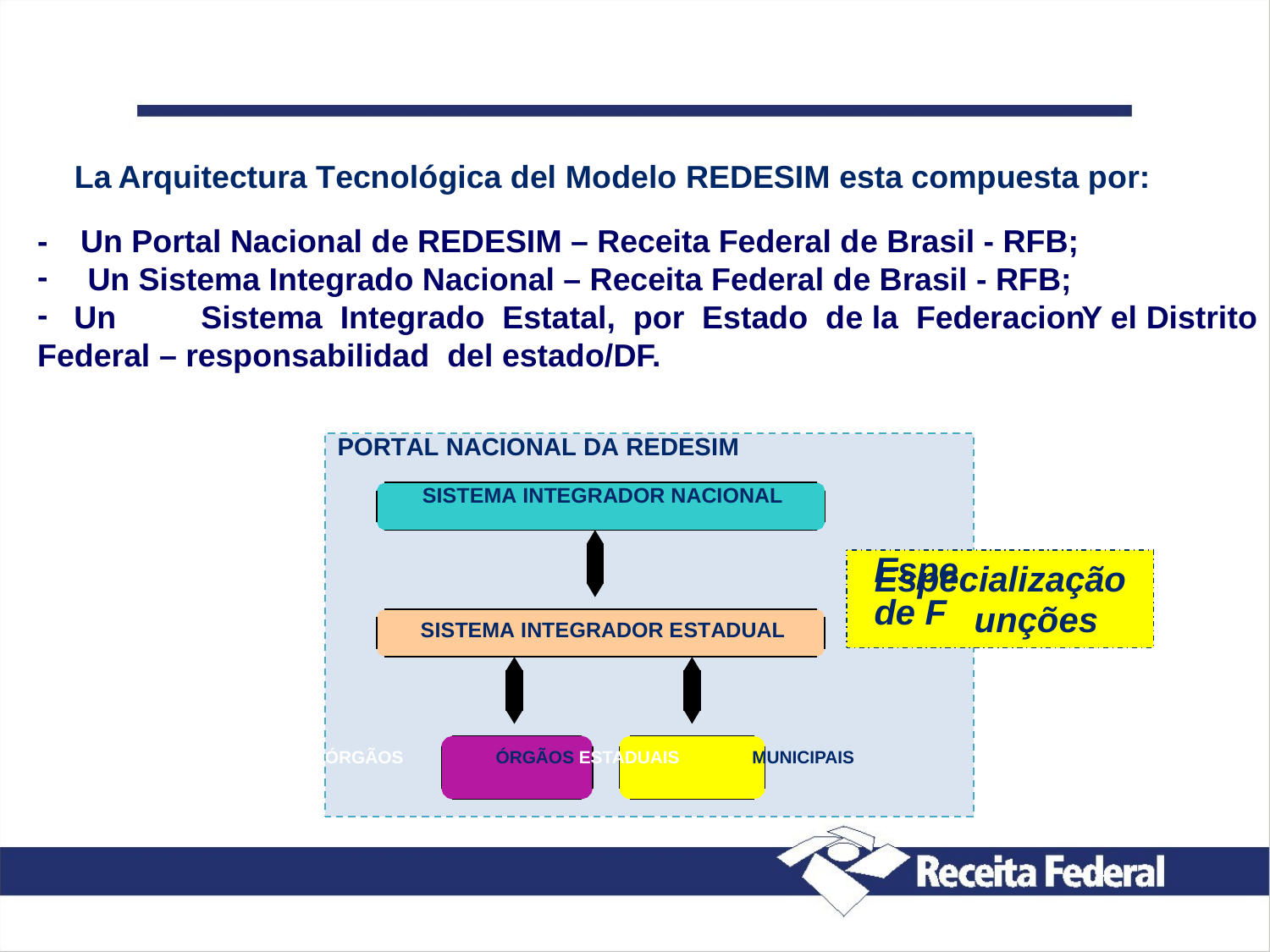

La Arquitectura Tecnológica del Modelo REDESIM esta compuesta por:
-
-
-
Un Portal Nacional de REDESIM – Receita Federal de Brasil - RFB;
Un Sistema Integrado Nacional – Receita Federal de Brasil - RFB; Un	Sistema  Integrado  Estatal,  por  Estado  de la  Federacion
Y el Distrito
Federal – responsabilidad  del estado/DF.

PORTAL NACIONAL DA REDESIM
SISTEMA INTEGRADOR NACIONAL

SISTEMA INTEGRADOR ESTADUAL

Espe
de F

unções

Especialização

ÓRGÃOS                   ÓRGÃOS ESTADUAIS               MUNICIPAIS